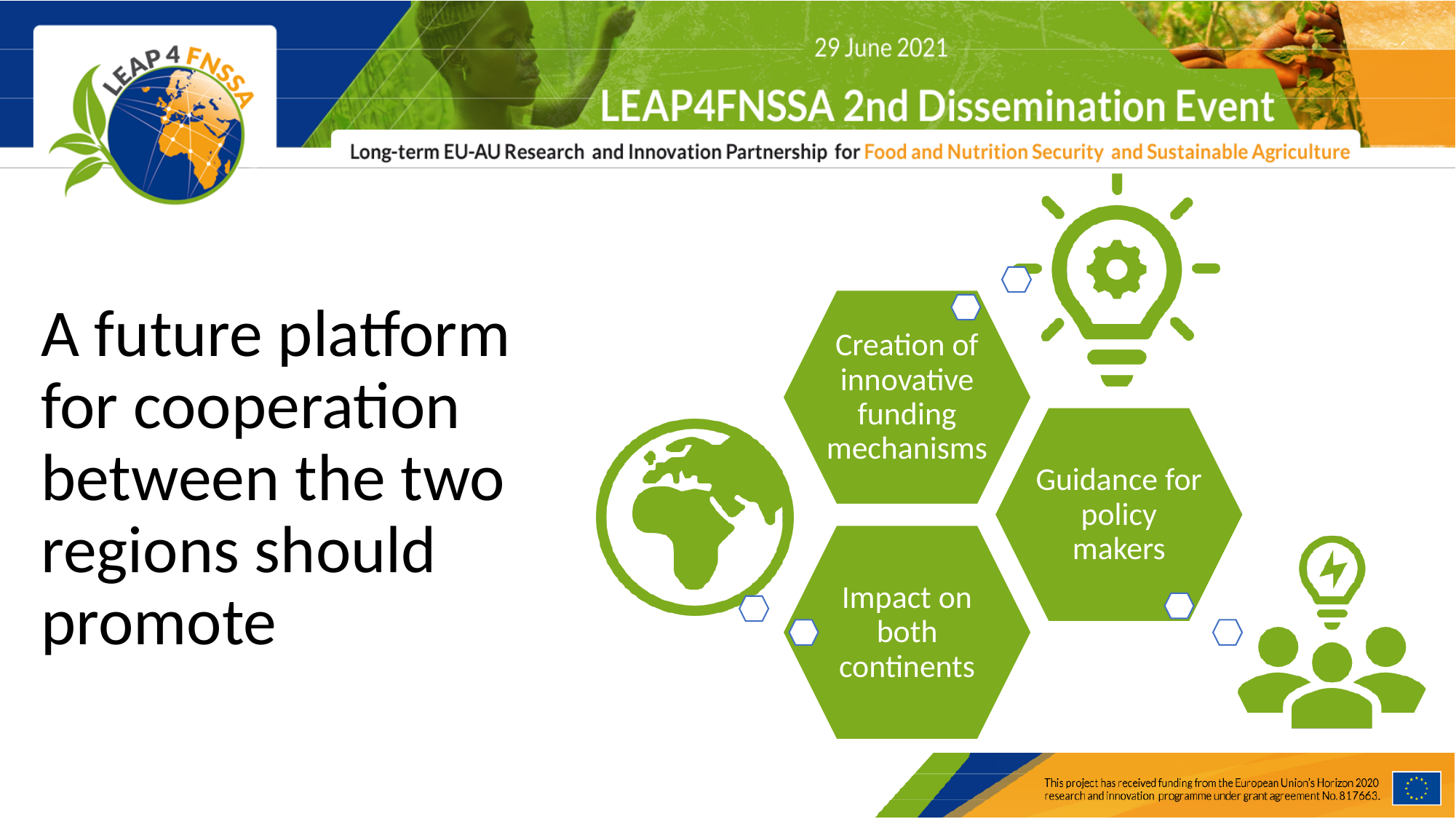

Impact on both continents
Guidance for policy makers
Creation of innovative funding mechanisms
# A future platform for cooperation between the two regions should promote